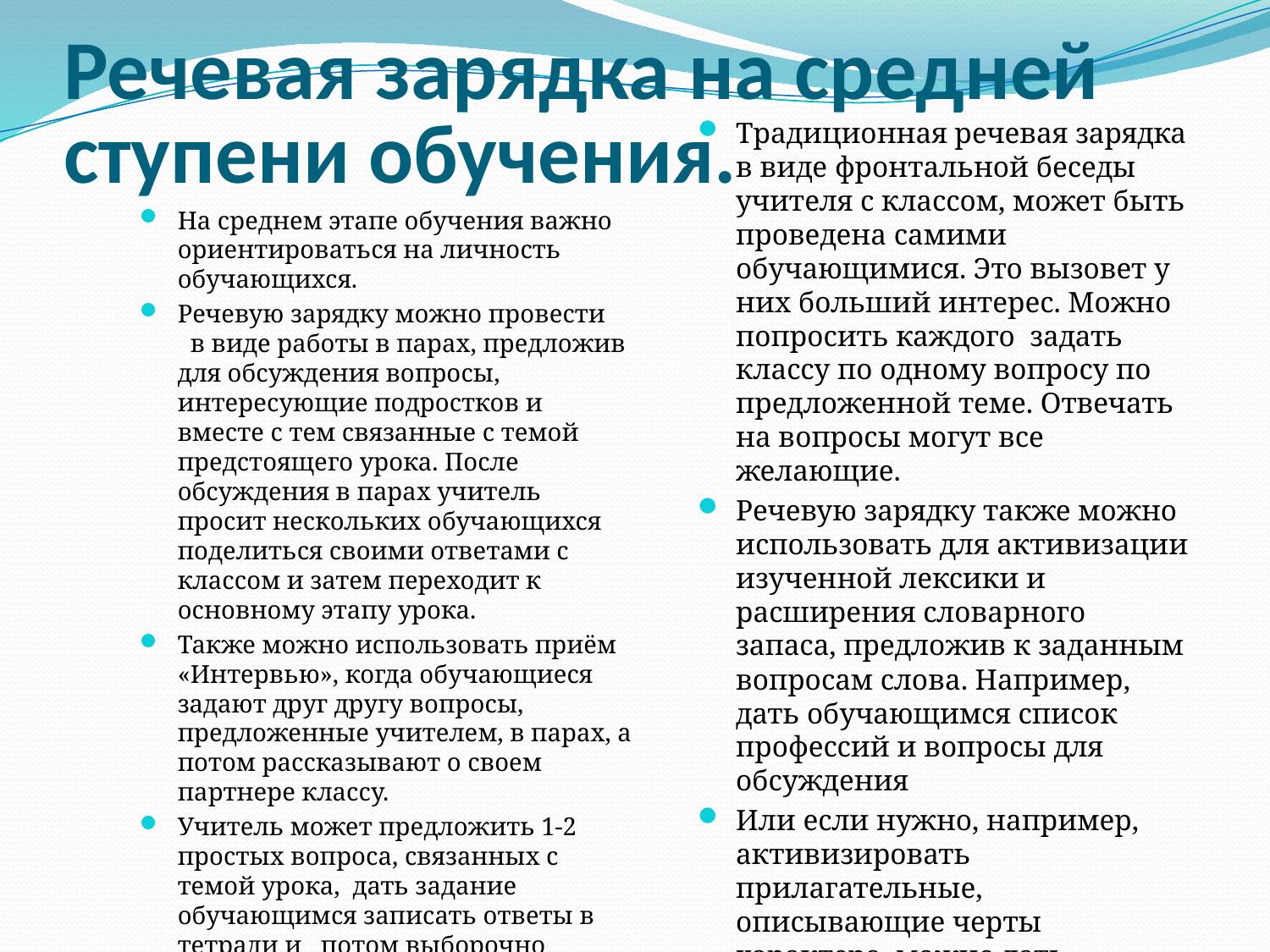

# Речевая зарядка на средней ступени обучения.
Традиционная речевая зарядка в виде фронтальной беседы учителя с классом, может быть проведена самими обучающимися. Это вызовет у них больший интерес. Можно попросить каждого  задать классу по одному вопросу по предложенной теме. Отвечать на вопросы могут все желающие.
Речевую зарядку также можно использовать для активизации изученной лексики и  расширения словарного запаса, предложив к заданным вопросам слова. Например, дать обучающимся список профессий и вопросы для обсуждения
Или если нужно, например, активизировать прилагательные, описывающие черты характера, можно дать обучающимся текст с характеристикой знаков зодиака и попросить прокомментировать, согласны они с ней или нет.

На среднем этапе обучения важно ориентироваться на личность обучающихся.
Речевую зарядку можно провести   в виде работы в парах, предложив для обсуждения вопросы, интересующие подростков и вместе с тем связанные с темой предстоящего урока. После обсуждения в парах учитель просит нескольких обучающихся поделиться своими ответами с классом и затем переходит к основному этапу урока.
Также можно использовать приём «Интервью», когда обучающиеся задают друг другу вопросы, предложенные учителем, в парах, а потом рассказывают о своем партнере классу.
Учитель может предложить 1-2 простых вопроса, связанных с темой урока,  дать задание обучающимся записать ответы в тетради и   потом выборочно попросить нескольких человек поделиться своими ответами.